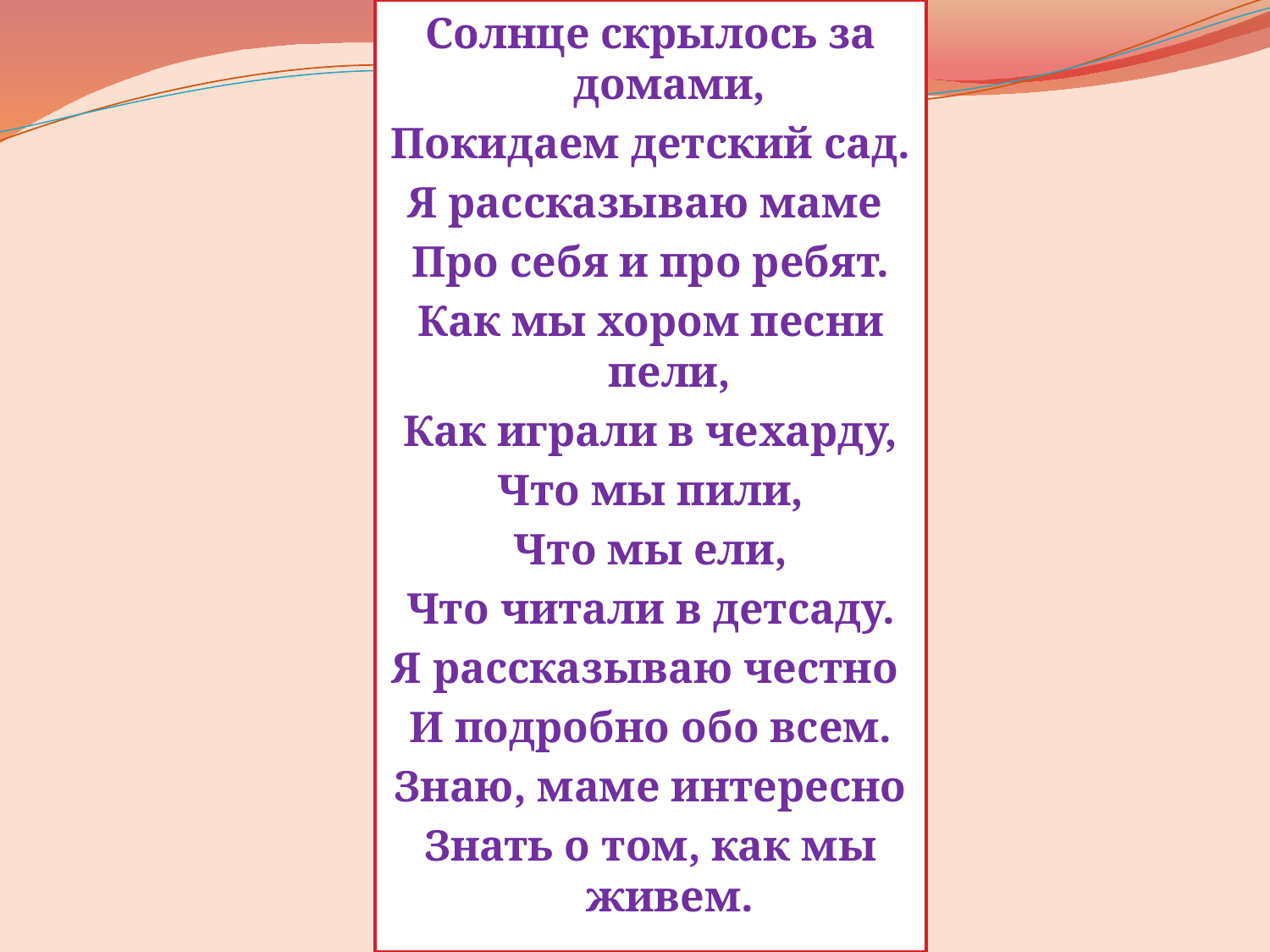

Солнце скрылось за домами,
Покидаем детский сад.
Я рассказываю маме
Про себя и про ребят.
Как мы хором песни пели,
Как играли в чехарду,
Что мы пили,
Что мы ели,
Что читали в детсаду.
Я рассказываю честно
И подробно обо всем.
Знаю, маме интересно
Знать о том, как мы живем.